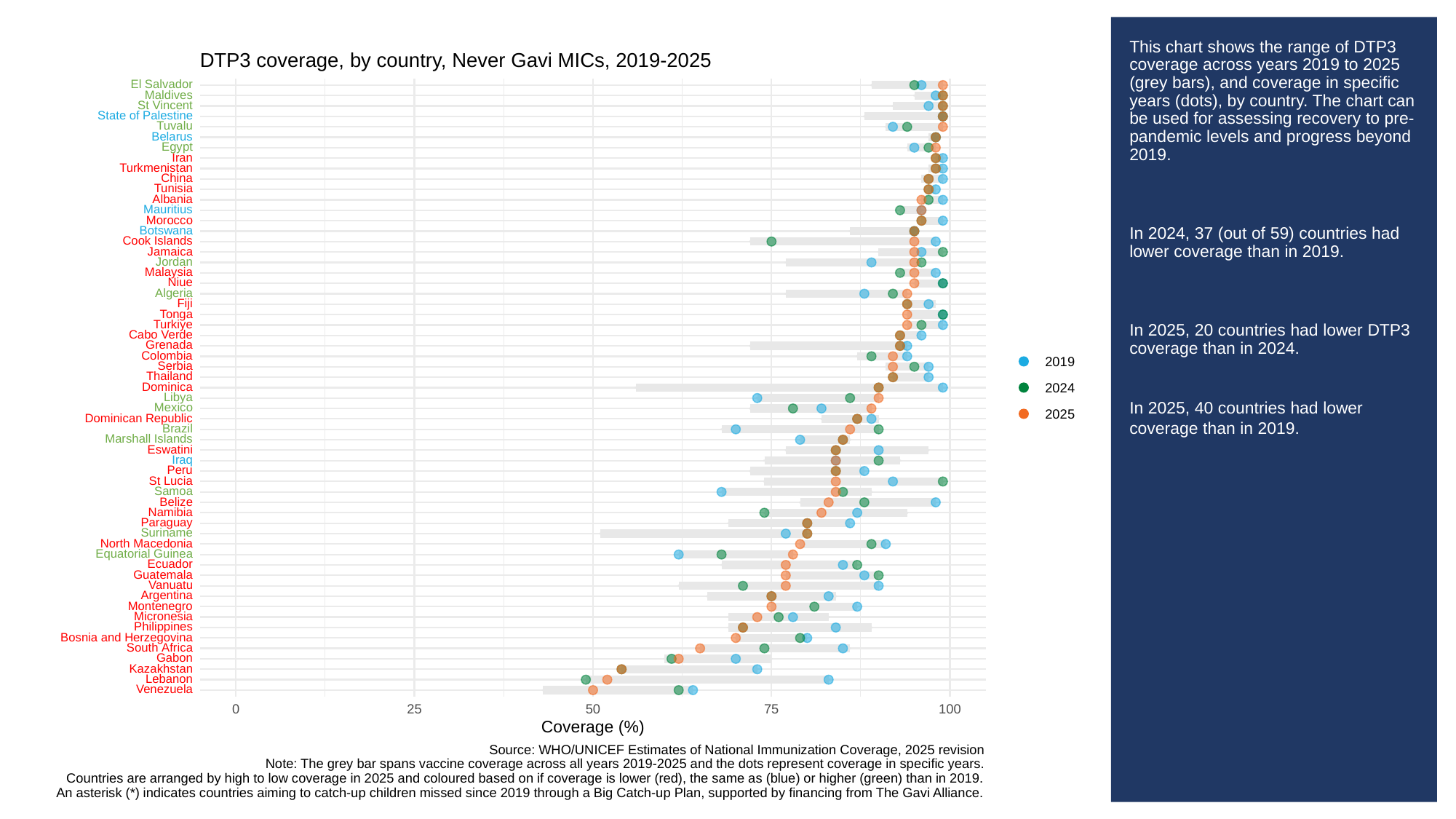

# This chart shows the range of DTP3 coverage across years 2019 to 2025 (grey bars), and coverage in specific years (dots), by country. The chart can be used for assessing recovery to pre-pandemic levels and progress beyond 2019.

In 2024, 37 (out of 59) countries had lower coverage than in 2019.

In 2025, 20 countries had lower DTP3 coverage than in 2024.

In 2025, 40 countries had lower coverage than in 2019.

DTP3 coverage, by country, Never Gavi MICs, 2019-2025

El
Salvador

Maldives

St
Vincent

State
of
Palestine

Tuvalu

Belarus

Egypt

Iran

Turkmenistan

China

Tunisia

Albania

Mauritius

Morocco

Botswana

Cook
Islands

Jamaica

Jordan

Malaysia

Niue

Algeria

Fiji

Tonga

Turkiye

Cabo
Verde

Grenada

Colombia

2019

Serbia

Thailand

Dominica
2024

Libya

Mexico

2025

Dominican
Republic

Brazil

Marshall
Islands

Eswatini

Iraq

Peru

St
Lucia

Samoa

Belize

Namibia

Paraguay

Suriname

North
Macedonia

Equatorial
Guinea

Ecuador

Guatemala

Vanuatu

Argentina

Montenegro

Micronesia

Philippines

Bosnia
and
Herzegovina

South
Africa

Gabon

Kazakhstan

Lebanon

Venezuela

0
25
50
75
100
Coverage (%)
Source: WHO/UNICEF Estimates of National Immunization Coverage, 2025 revision
Note: The grey bar spans vaccine coverage across all years 2019-2025 and the dots represent coverage in specific years.
Countries are arranged by high to low coverage in 2025 and coloured based on if coverage is lower (red), the same as (blue) or higher (green) than in 2019.
An asterisk (*) indicates countries aiming to catch-up children missed since 2019 through a Big Catch-up Plan, supported by financing from The Gavi Alliance.